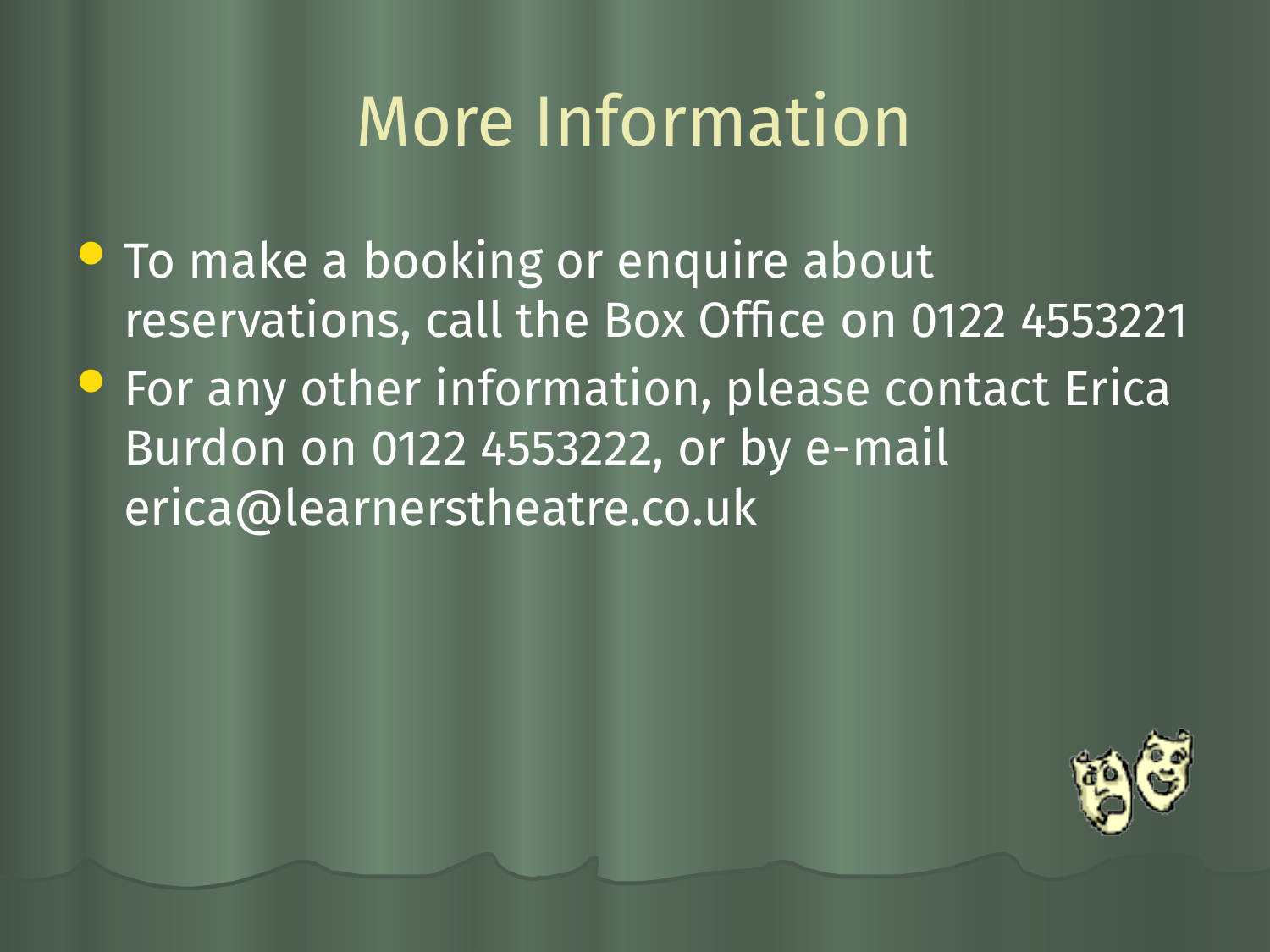

# More Information
To make a booking or enquire about reservations, call the Box Office on 0122 4553221
For any other information, please contact Erica Burdon on 0122 4553222, or by e-mail erica@learnerstheatre.co.uk